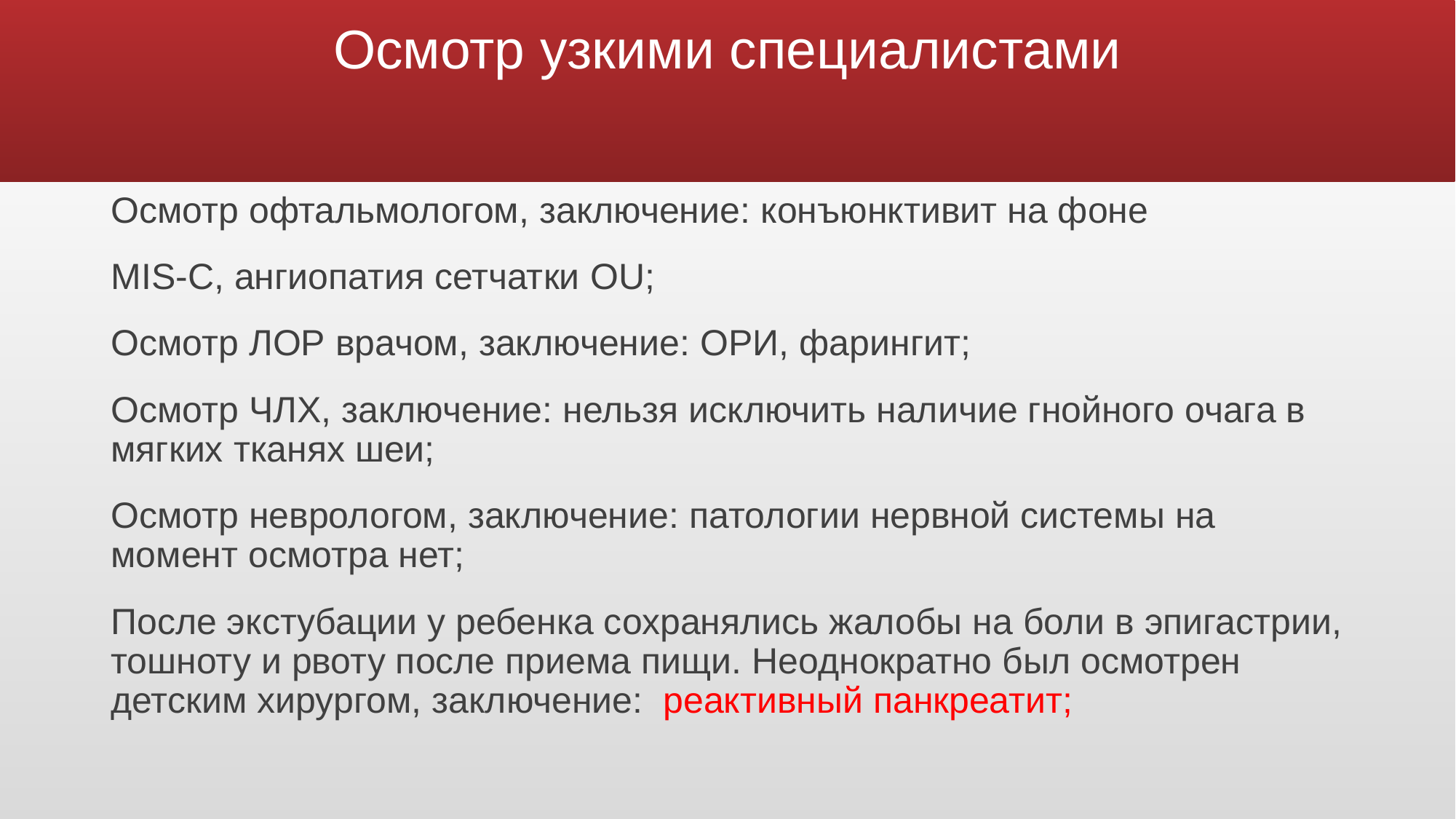

# Осмотр узкими специалистами
Осмотр офтальмологом, заключение: конъюнктивит на фоне
MIS-C, ангиопатия сетчатки OU;
Осмотр ЛОР врачом, заключение: ОРИ, фарингит;
Осмотр ЧЛХ, заключение: нельзя исключить наличие гнойного очага в мягких тканях шеи;
Осмотр неврологом, заключение: патологии нервной системы на момент осмотра нет;
После экстубации у ребенка сохранялись жалобы на боли в эпигастрии, тошноту и рвоту после приема пищи. Неоднократно был осмотрен детским хирургом, заключение:  реактивный панкреатит;